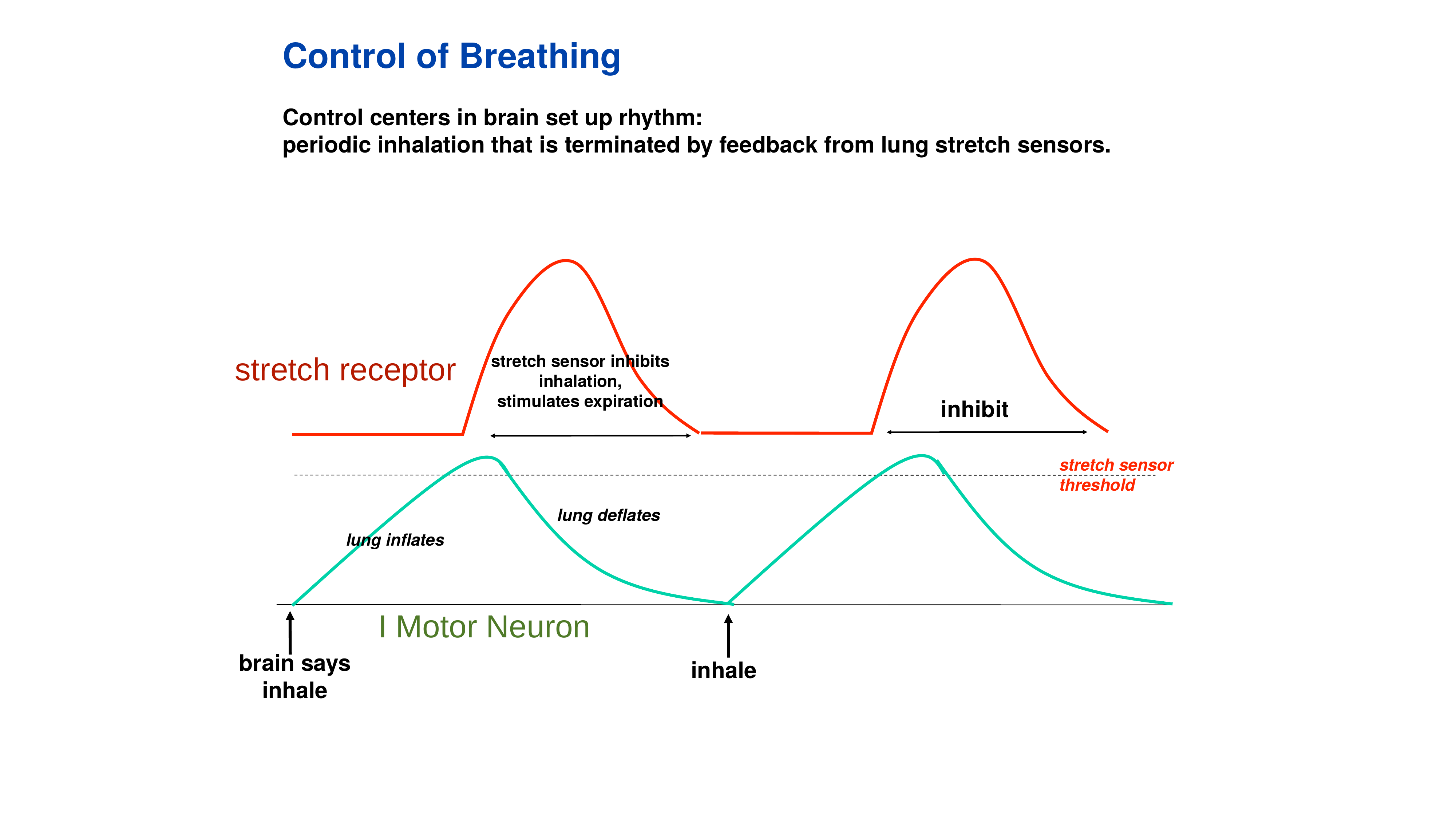

Control of Breathing

Control centers in brain set up rhythm:
periodic inhalation that is terminated by feedback from lung stretch sensors.

stretch receptor
stretch sensor inhibits inhalation,
stimulates expiration
inhibit

stretch sensor
threshold

lung deflates
lung inflates
I Motor Neuron

brain says
inhale
inhale